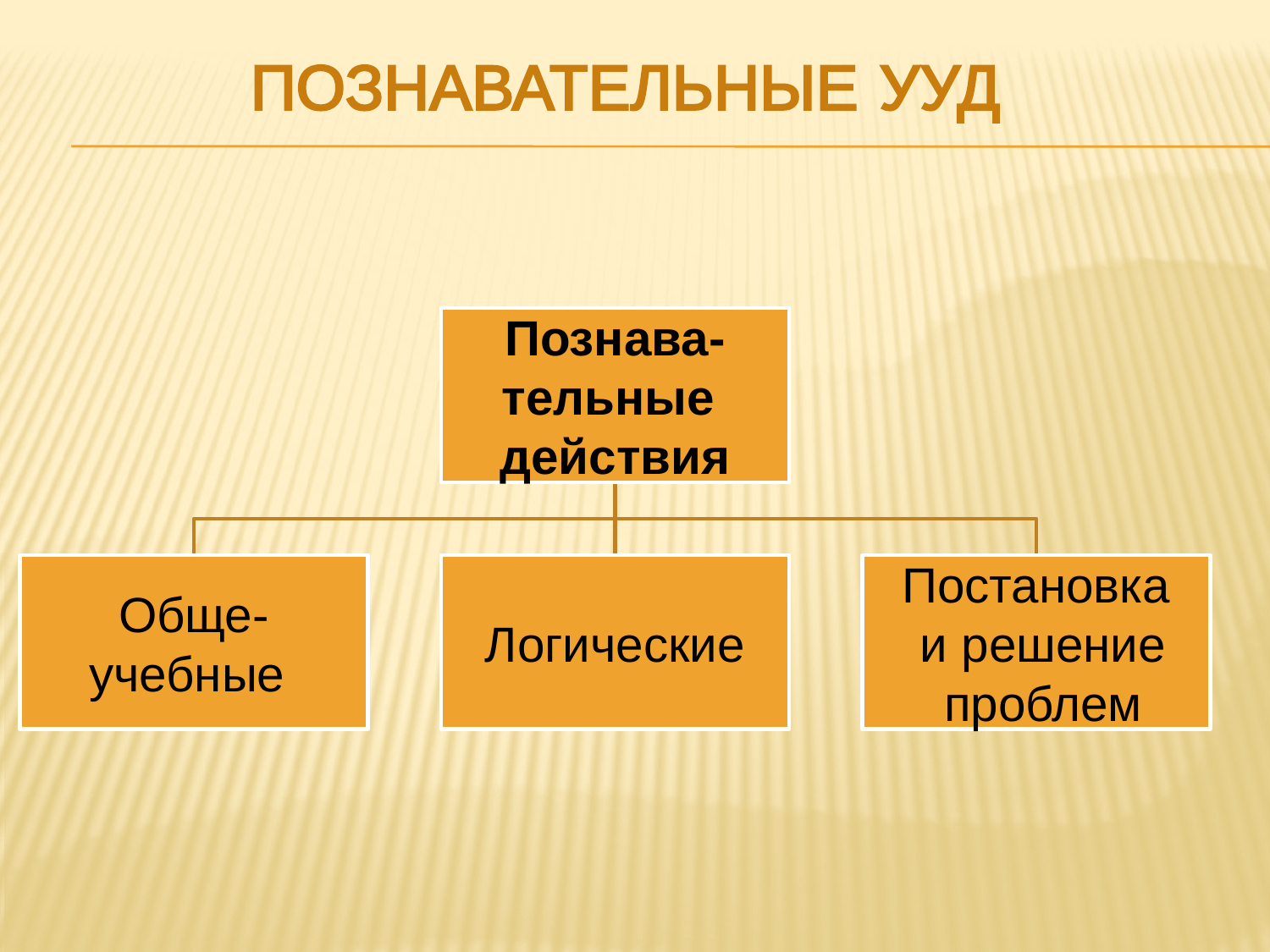

# Познавательные УУД
Познава-
тельные
действия
Обще-
учебные
Логические
Постановка
 и решение
 проблем